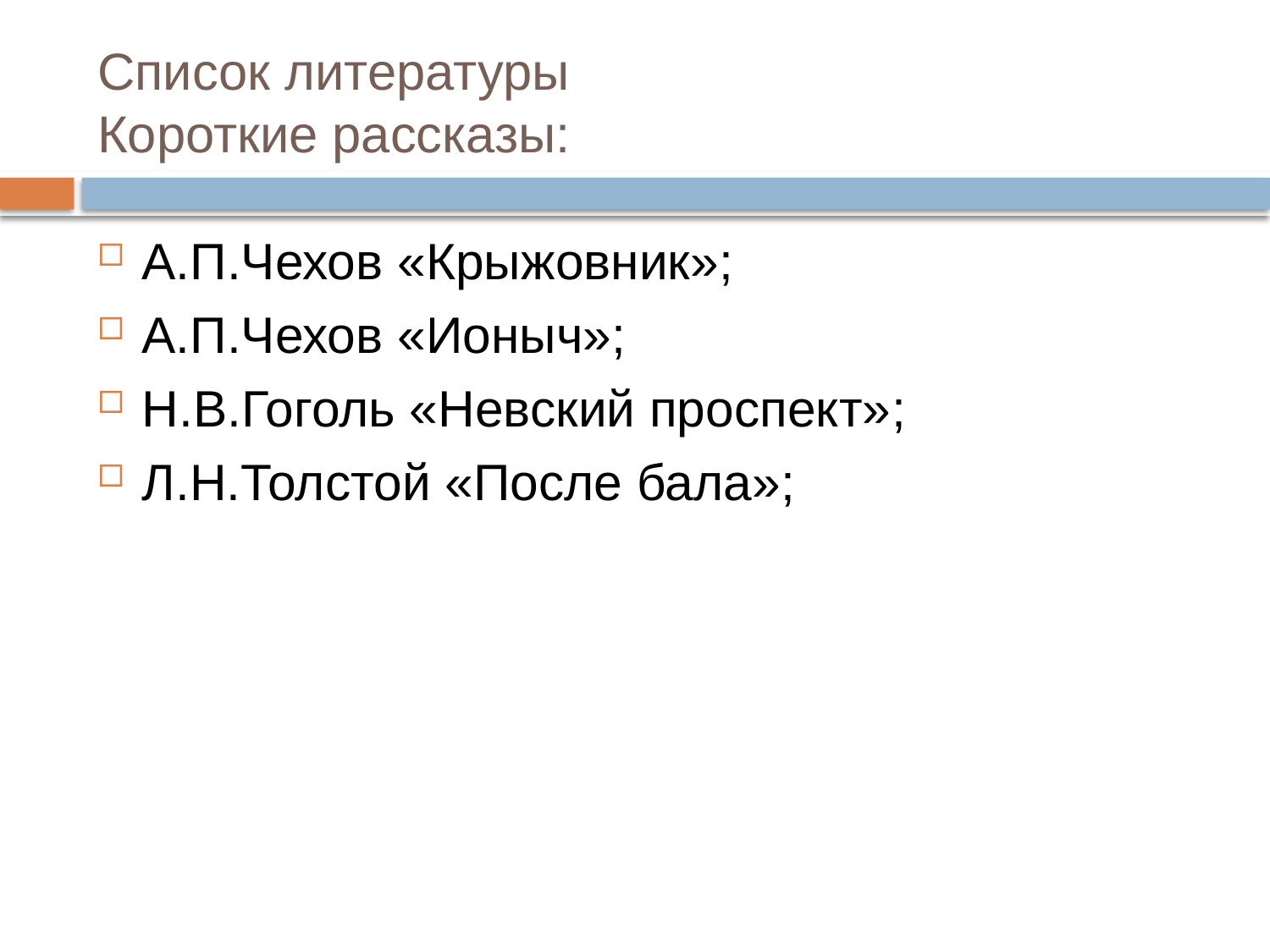

# Список литературы Короткие рассказы:
А.П.Чехов «Крыжовник»;
А.П.Чехов «Ионыч»;
Н.В.Гоголь «Невский проспект»;
Л.Н.Толстой «После бала»;